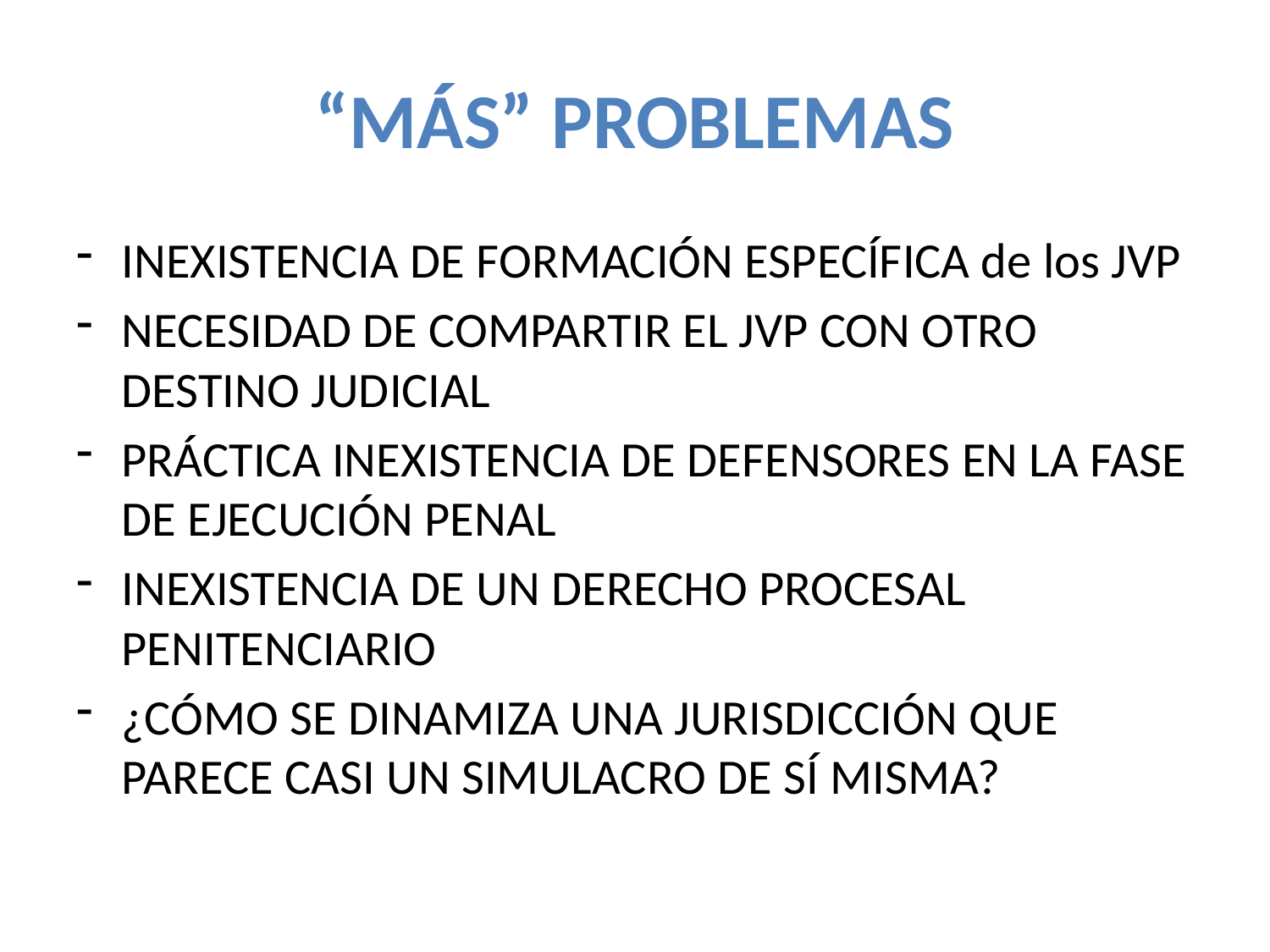

# “MÁS” PROBLEMAS
INEXISTENCIA DE FORMACIÓN ESPECÍFICA de los JVP
NECESIDAD DE COMPARTIR EL JVP CON OTRO DESTINO JUDICIAL
PRÁCTICA INEXISTENCIA DE DEFENSORES EN LA FASE DE EJECUCIÓN PENAL
INEXISTENCIA DE UN DERECHO PROCESAL PENITENCIARIO
¿CÓMO SE DINAMIZA UNA JURISDICCIÓN QUE PARECE CASI UN SIMULACRO DE SÍ MISMA?